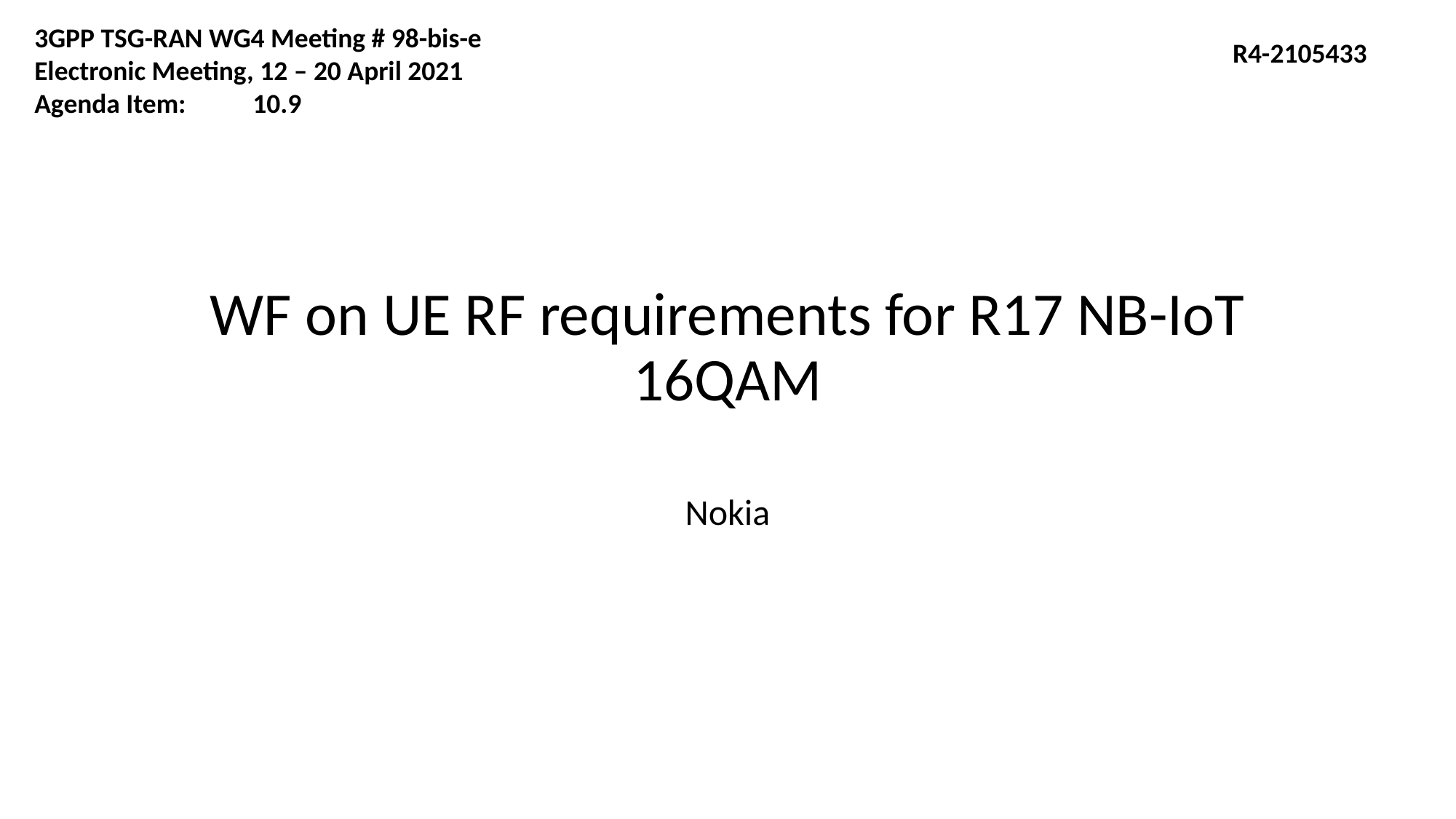

3GPP TSG-RAN WG4 Meeting # 98-bis-e
Electronic Meeting, 12 – 20 April 2021
Agenda Item:	10.9
R4-2105433
# WF on UE RF requirements for R17 NB-IoT 16QAM
Nokia